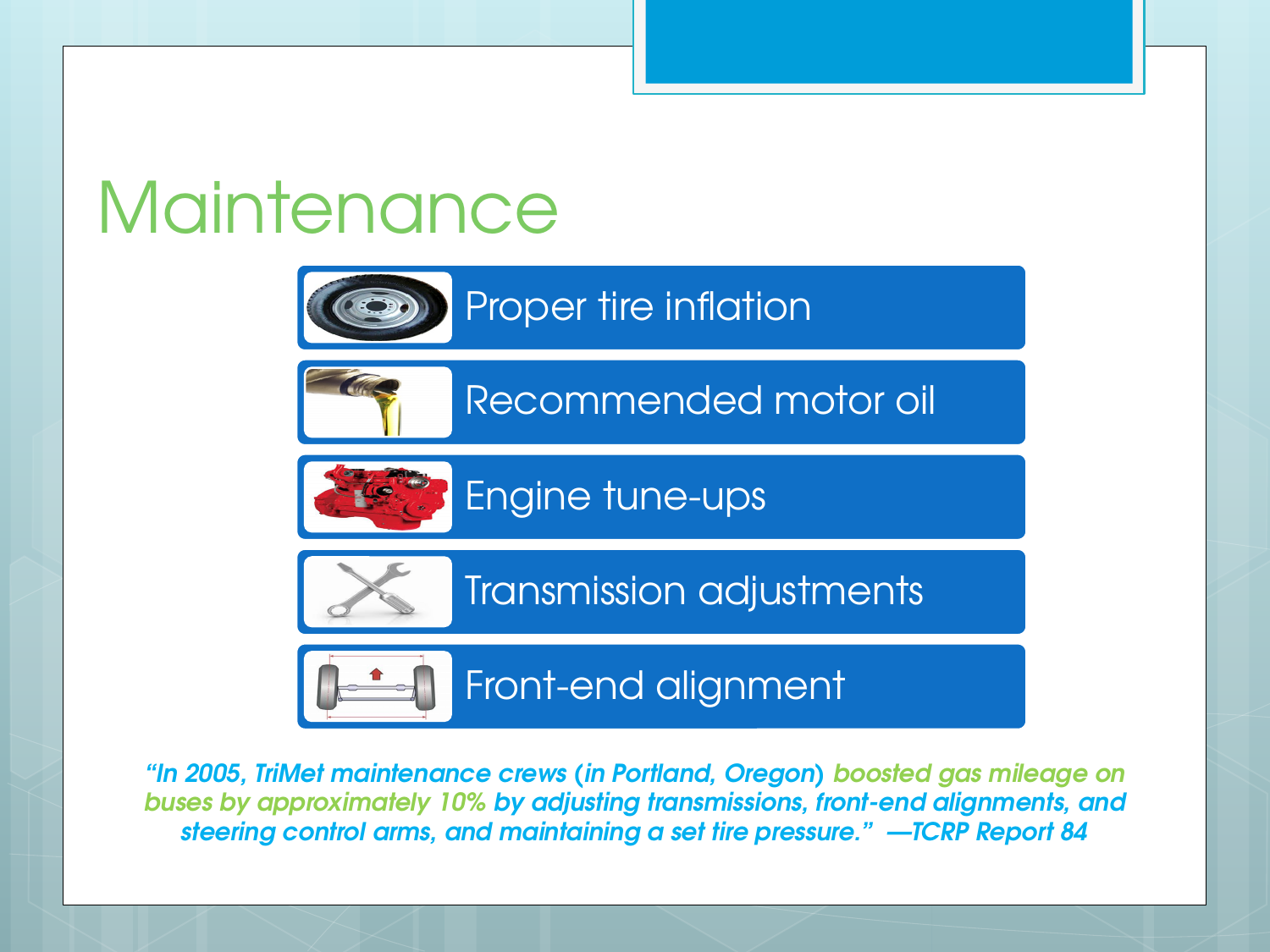

# Maintenance
Proper tire inflation
Recommended motor oil
Engine tune-ups
Transmission adjustments
Front-end alignment
“In 2005, TriMet maintenance crews (in Portland, Oregon) boosted gas mileage on buses by approximately 10% by adjusting transmissions, front-end alignments, and steering control arms, and maintaining a set tire pressure.”  —TCRP Report 84